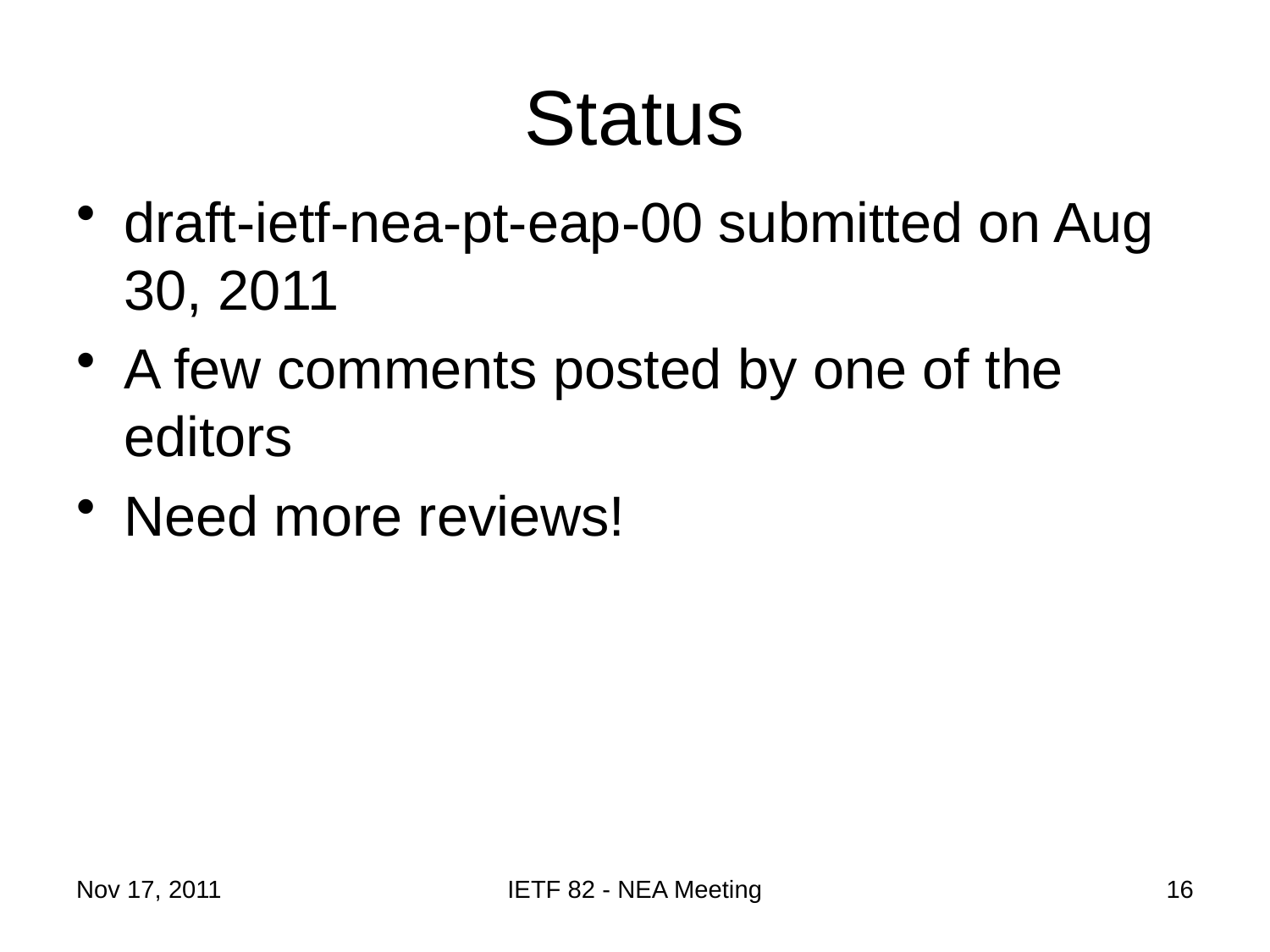

Status
draft-ietf-nea-pt-eap-00 submitted on Aug 30, 2011
A few comments posted by one of the editors
Need more reviews!

Nov 17, 2011
IETF 82 - NEA Meeting
16